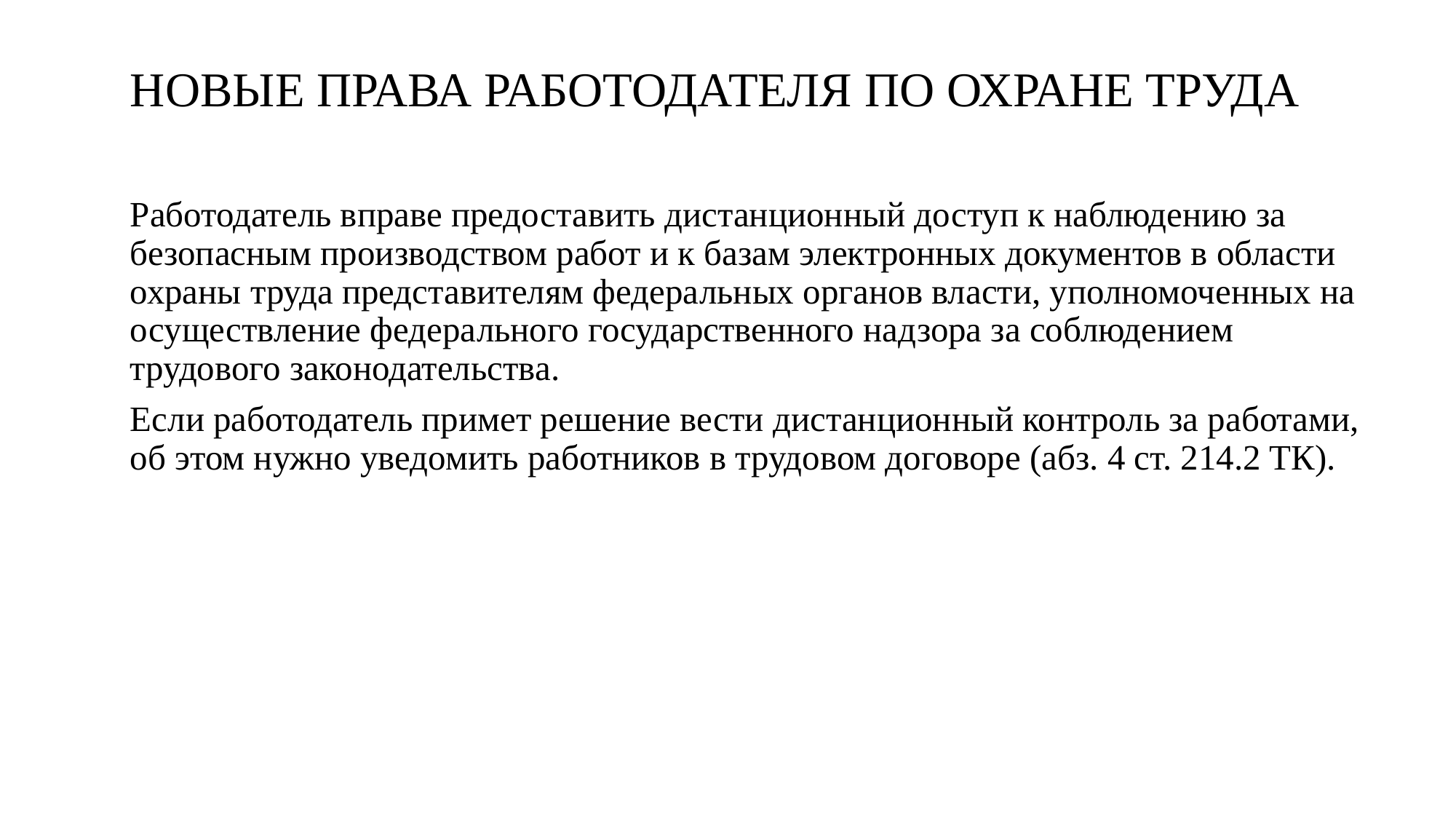

# Новые права работодателя по охране труда
Работодатель вправе предоставить дистанционный доступ к наблюдению за безопасным производством работ и к базам электронных документов в области охраны труда представителям федеральных органов власти, уполномоченных на осуществление федерального государственного надзора за соблюдением трудового законодательства.
Если работодатель примет решение вести дистанционный контроль за работами, об этом нужно уведомить работников в трудовом договоре (абз. 4 ст. 214.2 ТК).